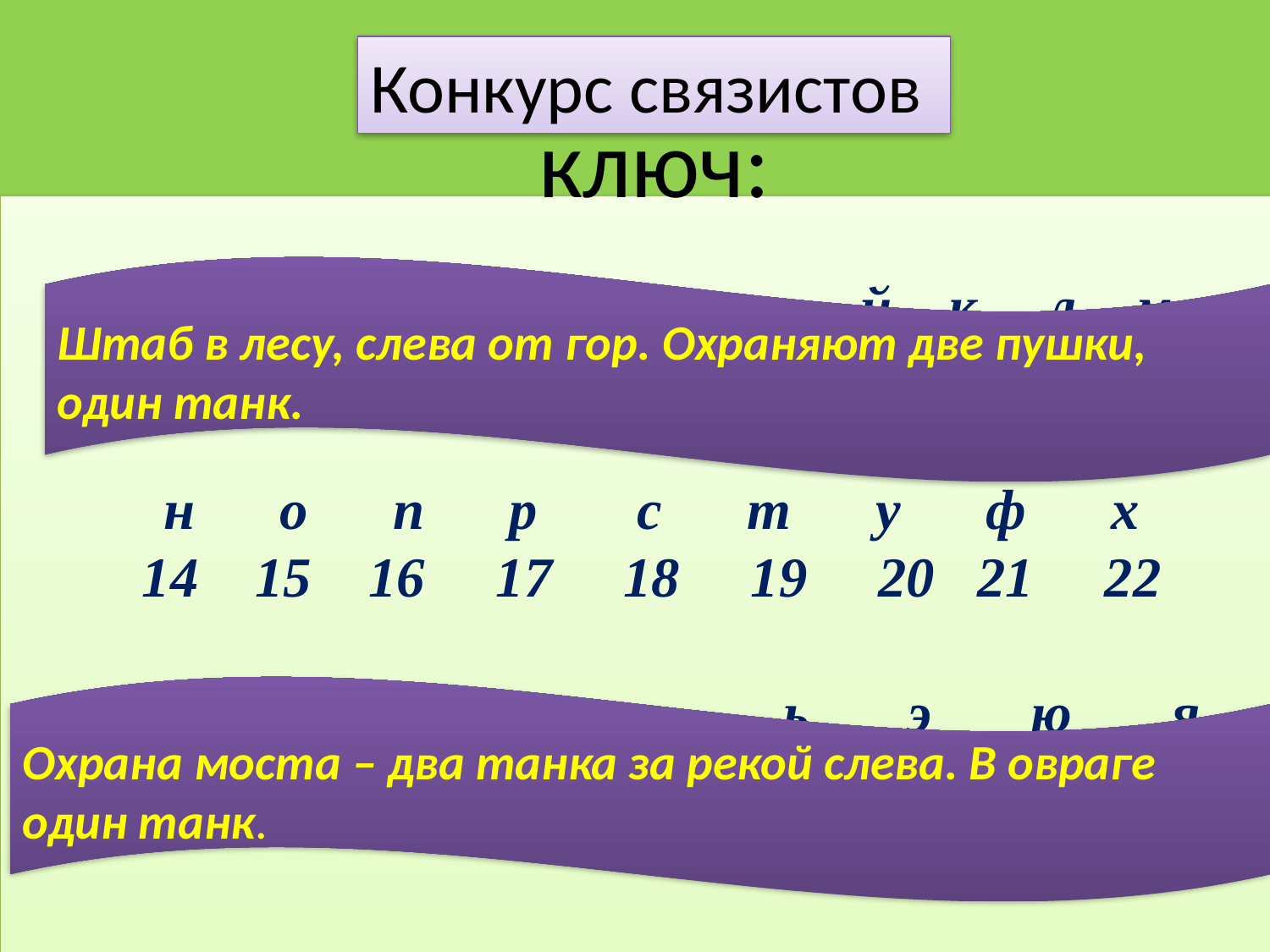

Конкурс связистов
ключ:

а     б   в     г    д    е   ж     з    и    й    к     л    м
2    3    4    5     6   7      8   9   10  11  12    13

  н      о      п      р       с      т      у      ф      х
14    15    16     17     18     19     20   21     22

  ц       ч      ш     щ      ъ         ь       э       ю       я
23      24    25    26     27      28       29    30     31

Штаб в лесу, слева от гор. Охраняют две пушки, один танк.
Охрана моста – два танка за рекой слева. В овраге один танк.